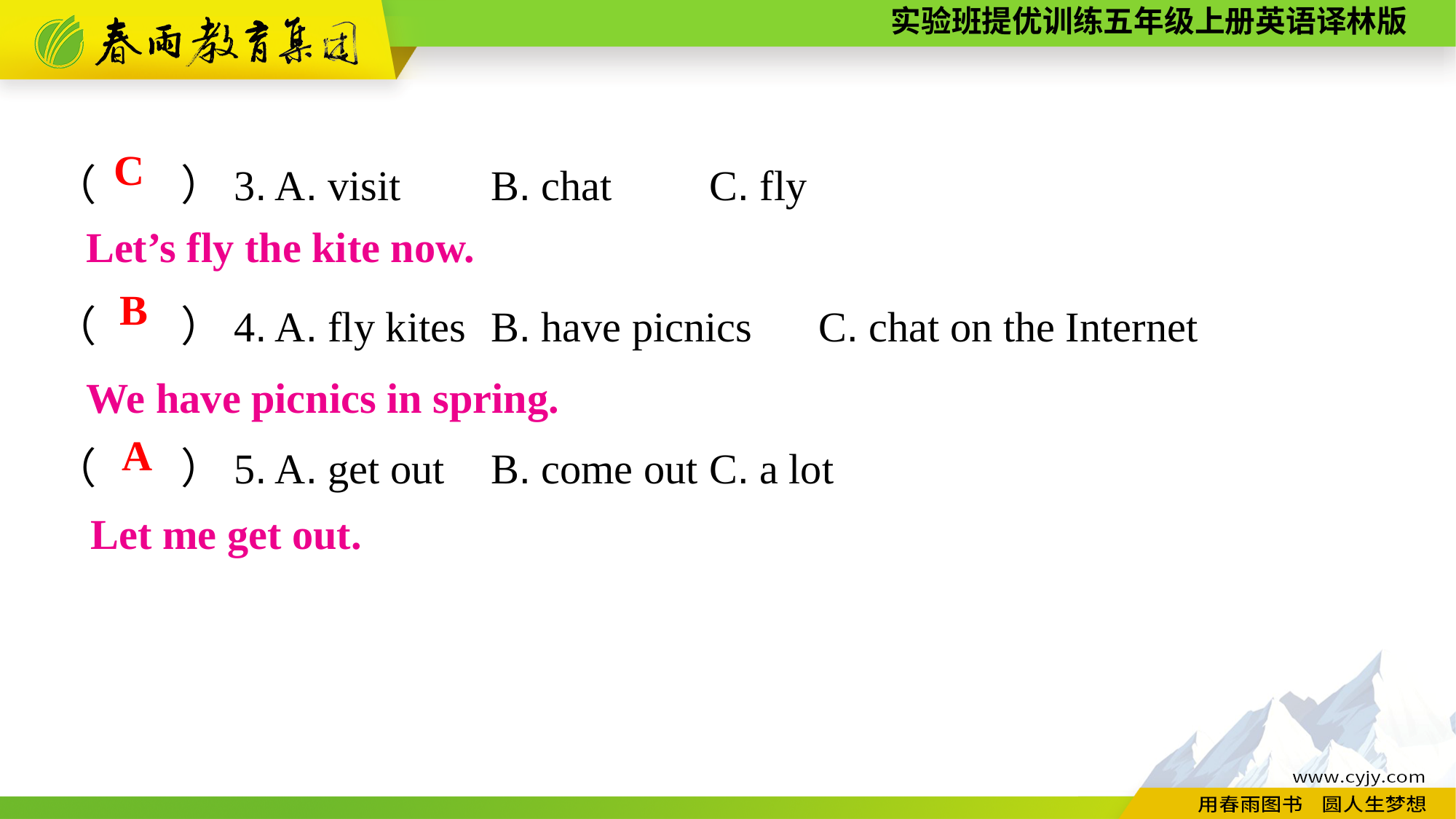

（　　）3. A. visit	B. chat	C. fly

（　　）4. A. fly kites	B. have picnics	C. chat on the Internet

（　　）5. A. get out	B. come out	C. a lot
C
Let’s fly the kite now.
B
We have picnics in spring.
A
Let me get out.